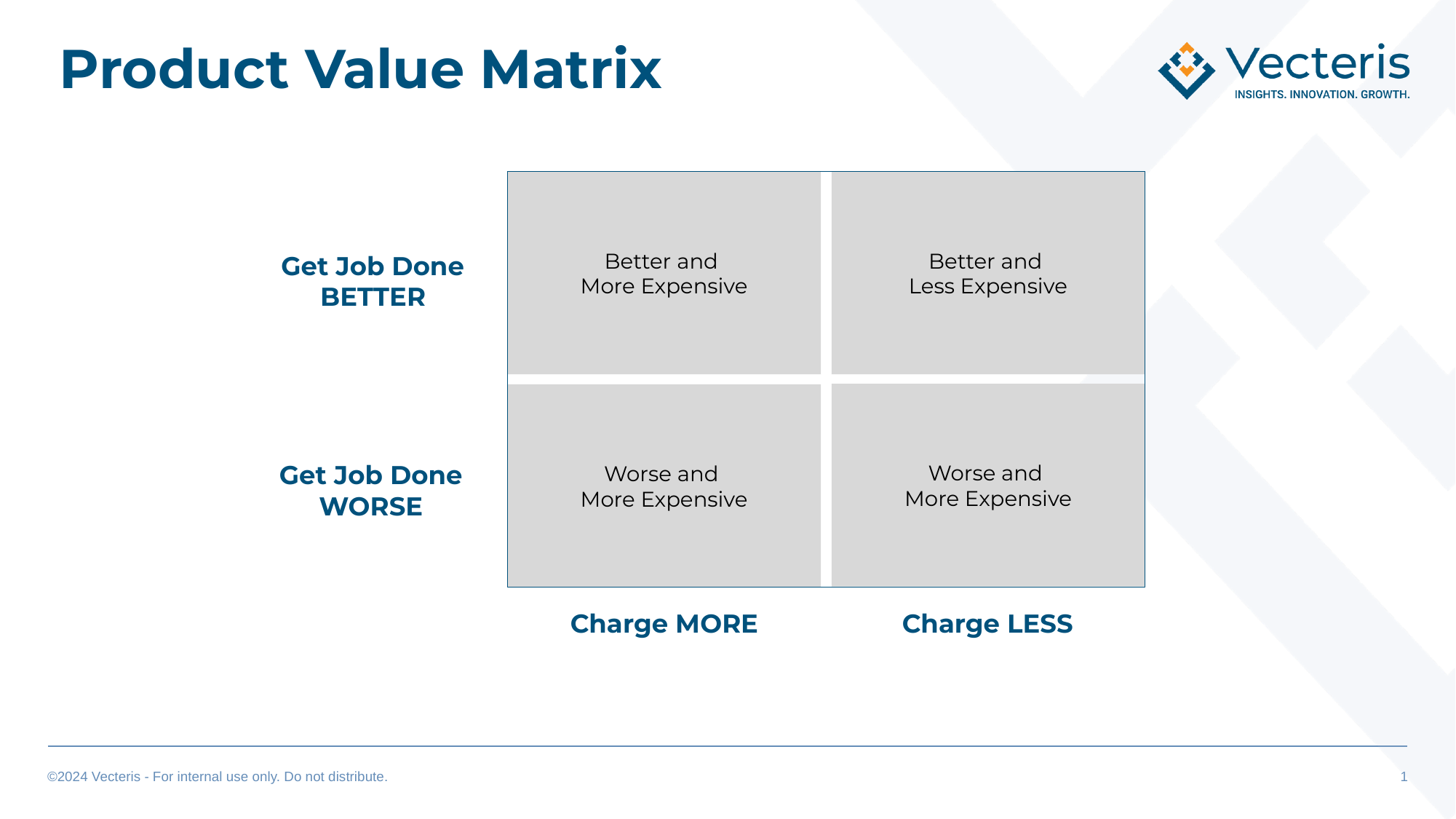

# Product Value Matrix
Better and
More Expensive

Better and
Less Expensive
Get Job Done BETTER
Worse and
More Expensive
Worse and
More Expensive
Get Job Done WORSE
Charge MORE
Charge LESS